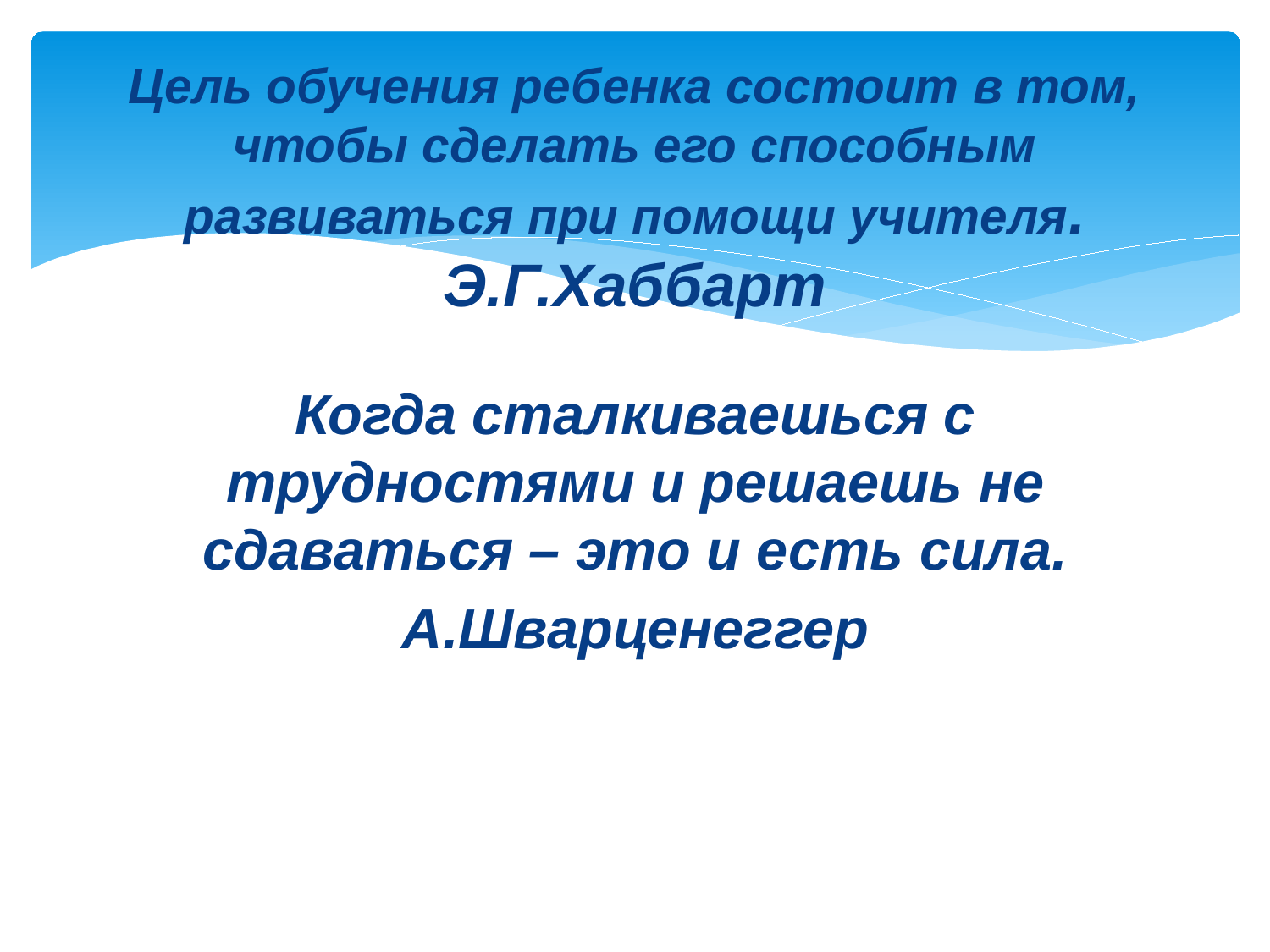

# Цель обучения ребенка состоит в том, чтобы сделать его способным развиваться при помощи учителя. Э.Г.Хаббарт
Когда сталкиваешься с трудностями и решаешь не сдаваться – это и есть сила.
А.Шварценеггер